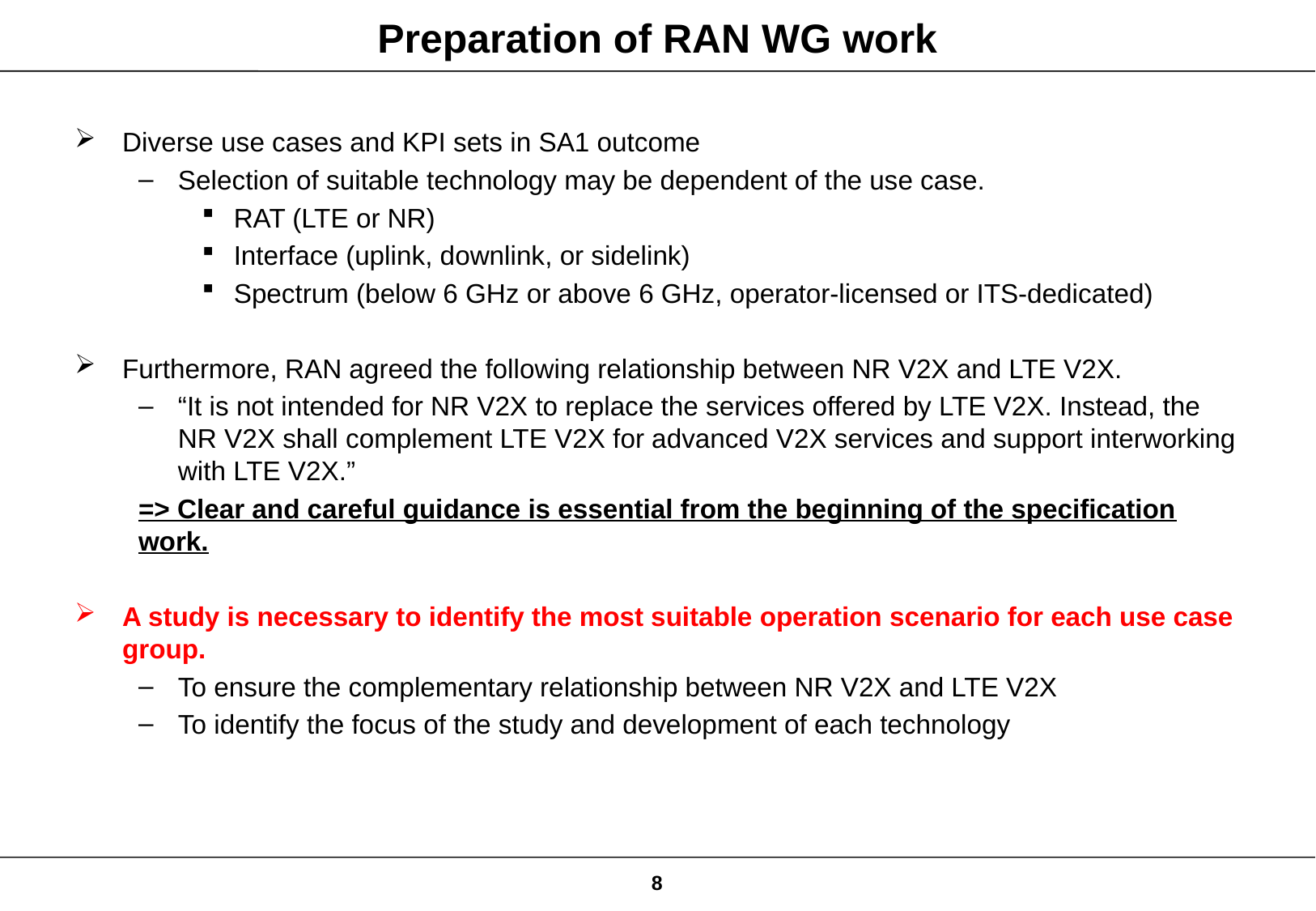

# Preparation of RAN WG work
Diverse use cases and KPI sets in SA1 outcome
Selection of suitable technology may be dependent of the use case.
RAT (LTE or NR)
Interface (uplink, downlink, or sidelink)
Spectrum (below 6 GHz or above 6 GHz, operator-licensed or ITS-dedicated)

Furthermore, RAN agreed the following relationship between NR V2X and LTE V2X.
“It is not intended for NR V2X to replace the services offered by LTE V2X. Instead, the NR V2X shall complement LTE V2X for advanced V2X services and support interworking with LTE V2X.”
=> Clear and careful guidance is essential from the beginning of the specification work.

A study is necessary to identify the most suitable operation scenario for each use case group.
To ensure the complementary relationship between NR V2X and LTE V2X
To identify the focus of the study and development of each technology

8